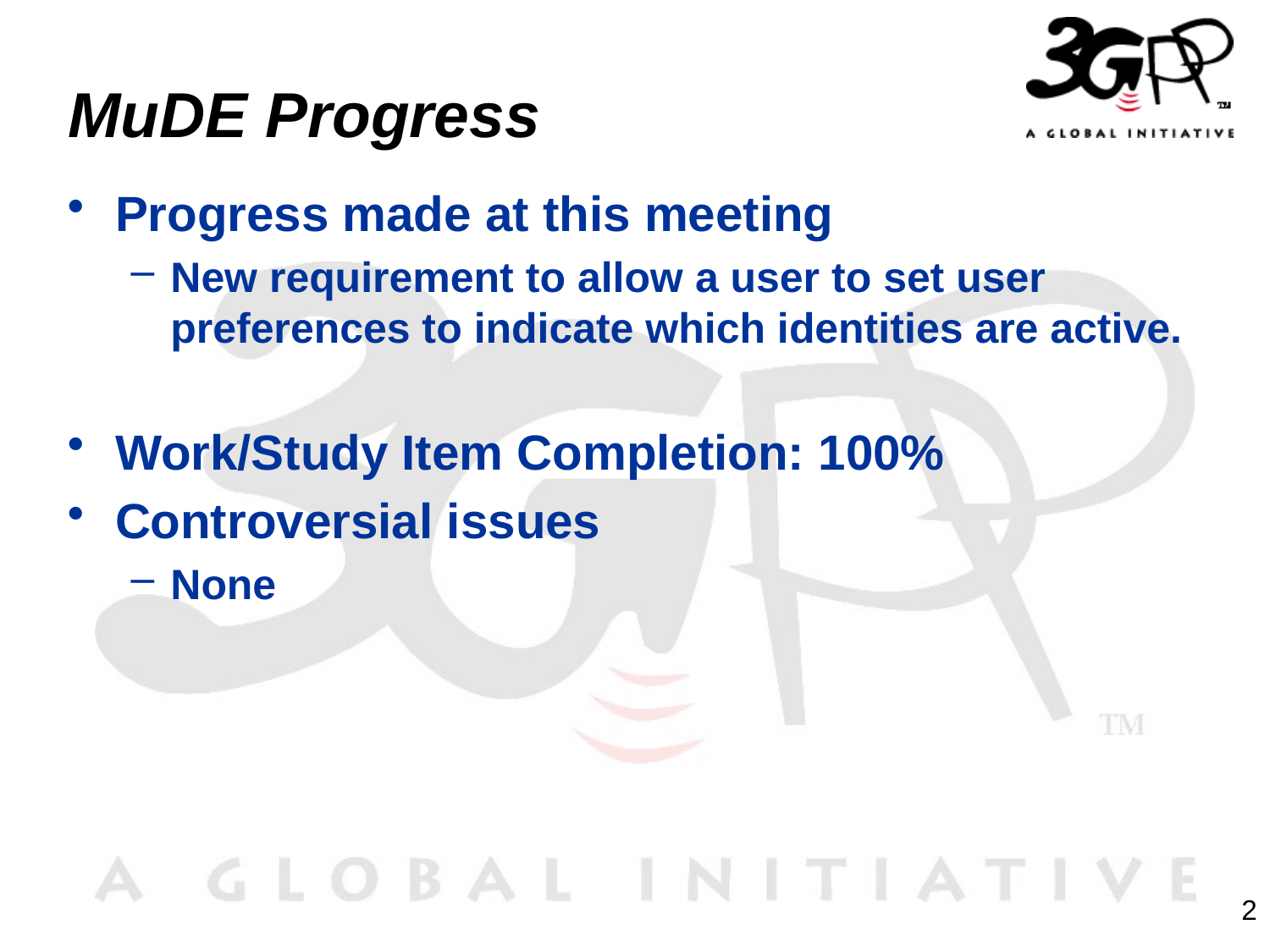

# MuDE Progress
Progress made at this meeting
New requirement to allow a user to set user preferences to indicate which identities are active.

Work/Study Item Completion: 100%
Controversial issues
None
2